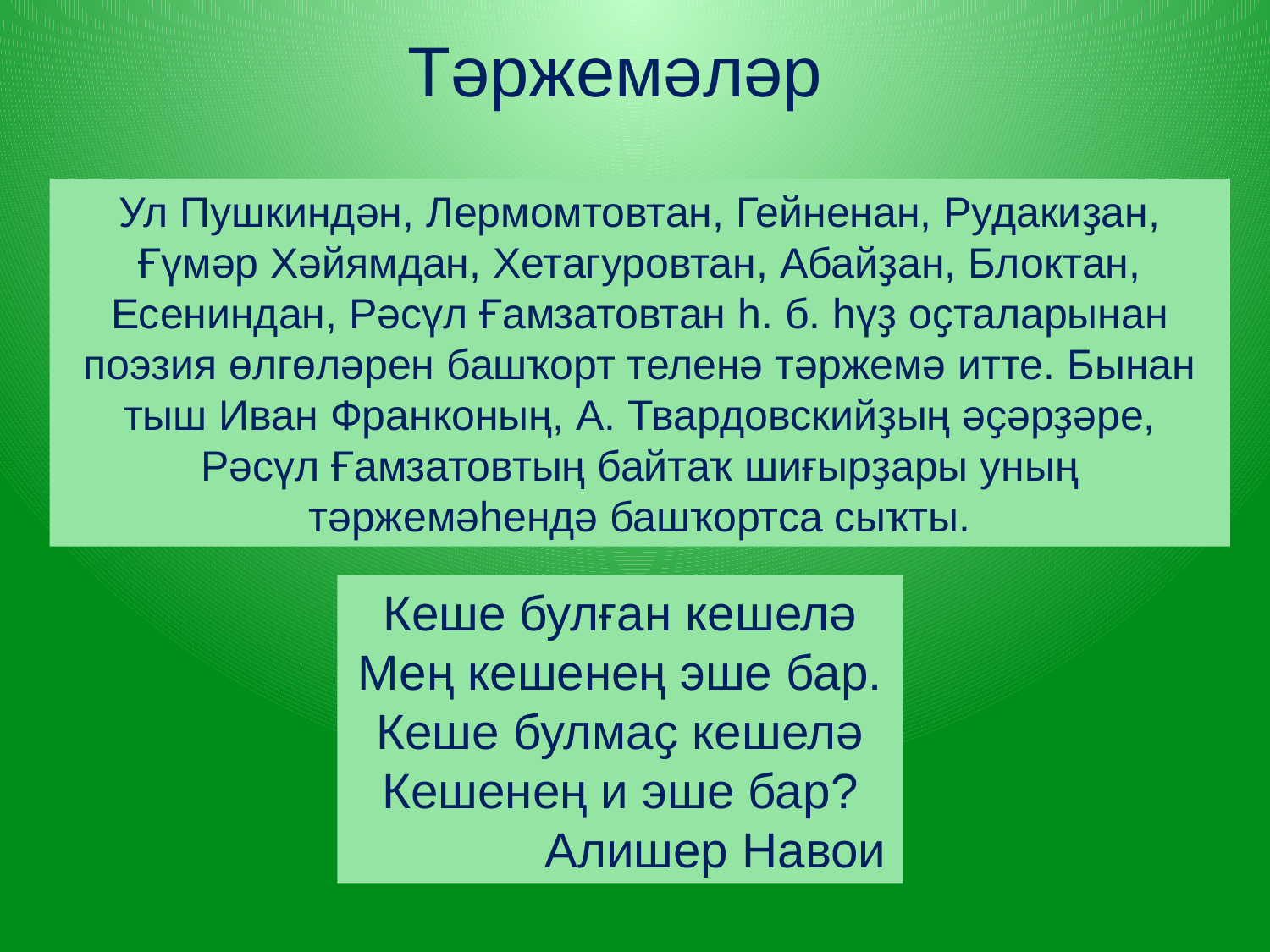

Тәржемәләр
Ул Пушкиндән, Лермомтовтан, Гейненан, Рудакиҙан, Ғүмәр Хәйямдан, Хетагуровтан, Абайҙан, Блоктан, Есениндан, Рәсүл Ғамзатовтан һ. б. һүҙ оҫталарынан поэзия өлгөләрен башҡорт теленә тәржемә итте. Бынан тыш Иван Франконың, А. Твардовскийҙың әҫәрҙәре, Рәсүл Ғамзатовтың байтаҡ шиғырҙары уның тәржемәһендә башҡортса сыҡты.
Кеше булған кешелә
Мең кешенең эше бар.
Кеше булмаҫ кешелә
Кешенең и эше бар?
Алишер Навои